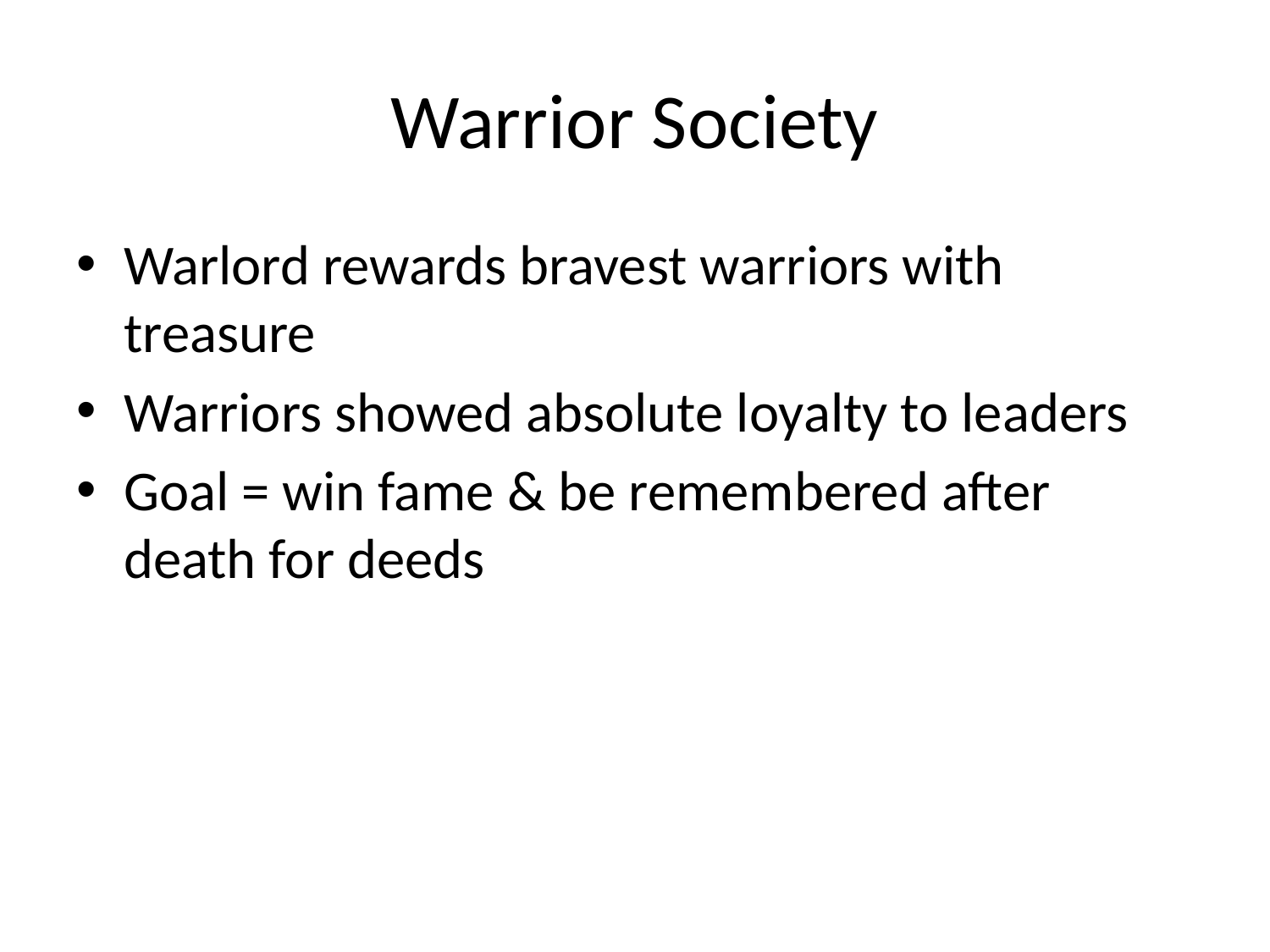

# Warrior Society
Warlord rewards bravest warriors with treasure
Warriors showed absolute loyalty to leaders
Goal = win fame & be remembered after death for deeds